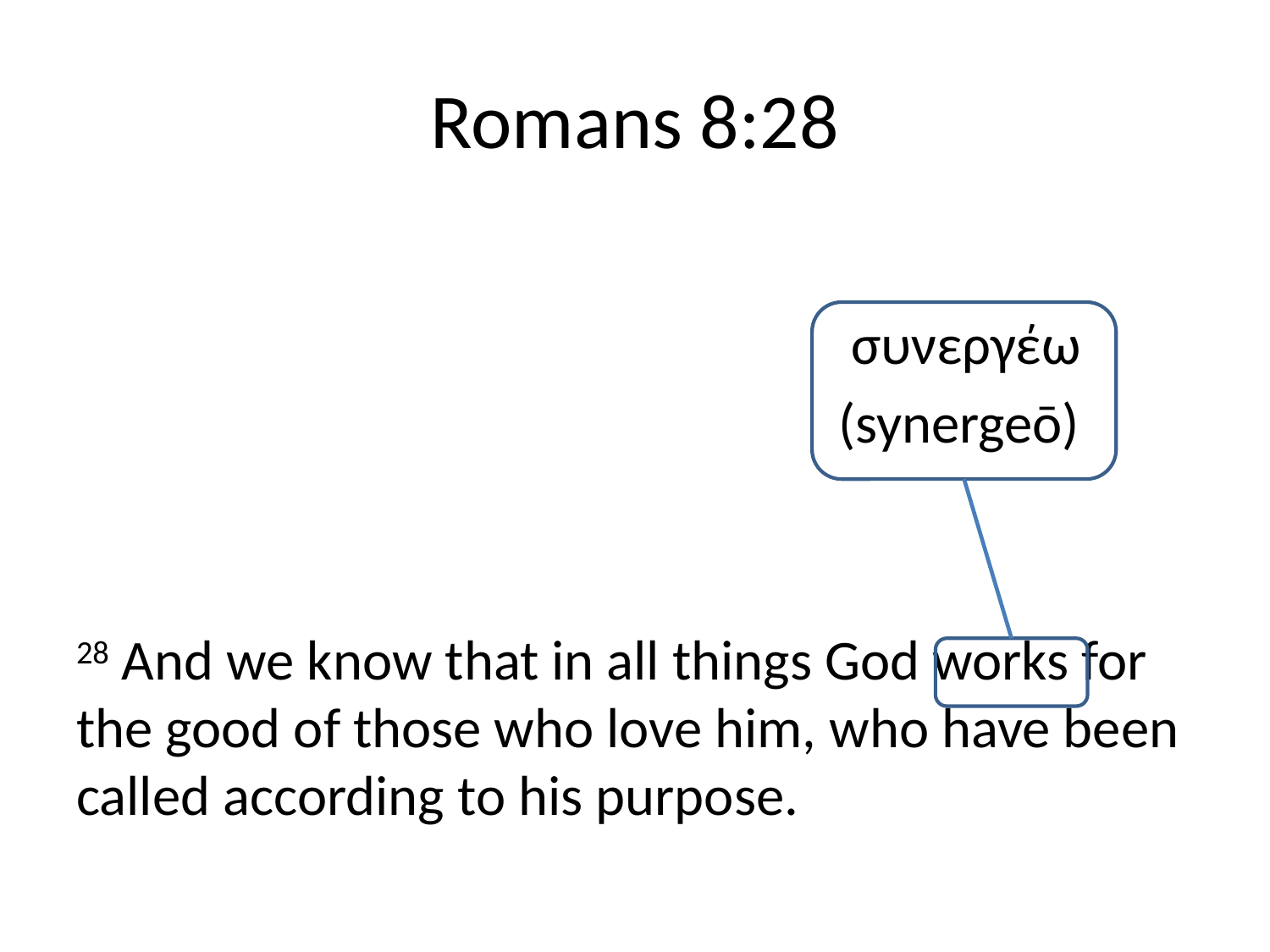

# Romans 8:28

						 συνεργέω
						(synergeō)

28 And we know that in all things God works for the good of those who love him, who have been called according to his purpose.